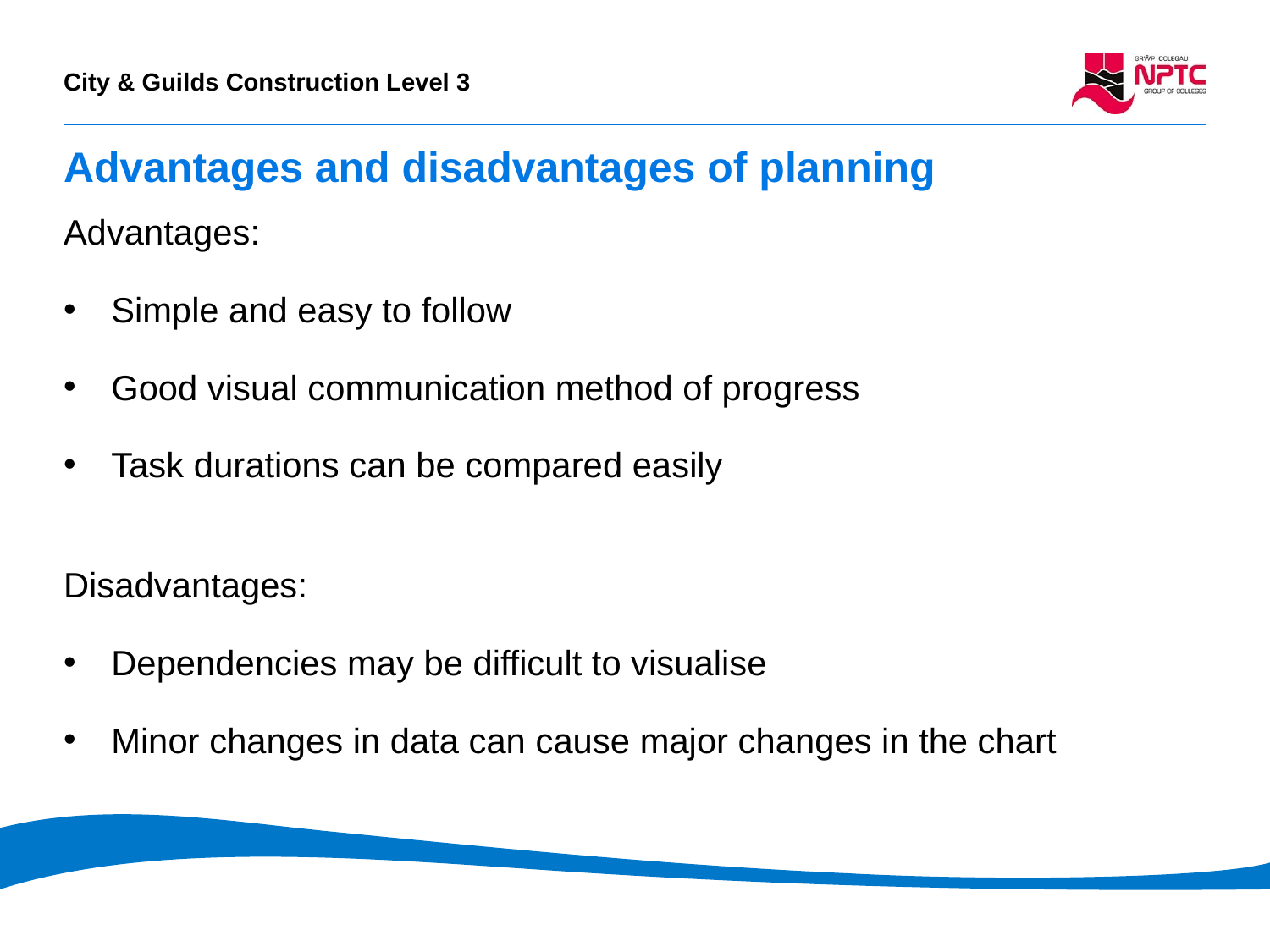

# Advantages and disadvantages of planning
Advantages:
Simple and easy to follow
Good visual communication method of progress
Task durations can be compared easily
Disadvantages:
Dependencies may be difficult to visualise
Minor changes in data can cause major changes in the chart